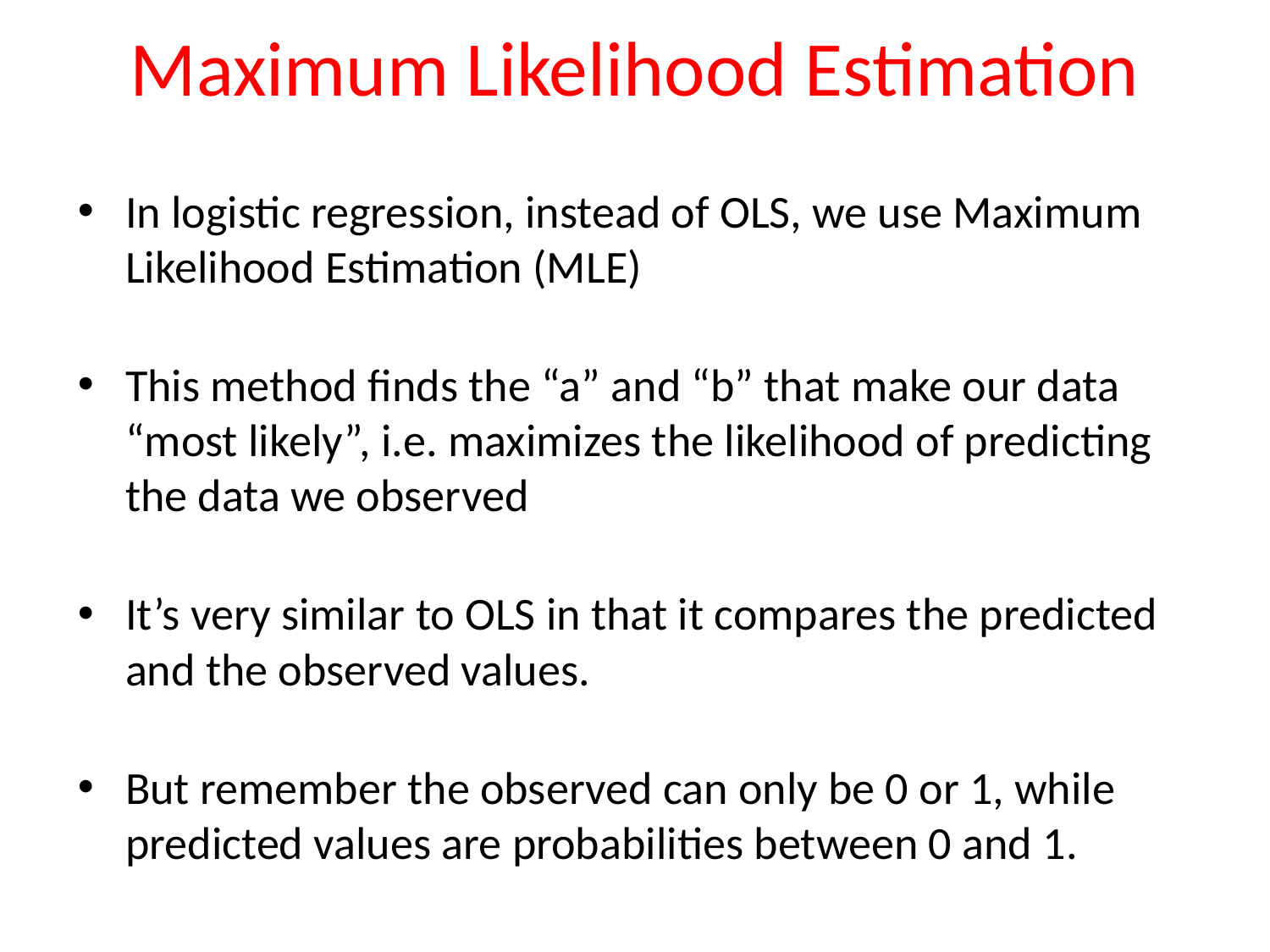

# Maximum Likelihood Estimation
In logistic regression, instead of OLS, we use Maximum Likelihood Estimation (MLE)

This method finds the “a” and “b” that make our data “most likely”, i.e. maximizes the likelihood of predicting the data we observed

It’s very similar to OLS in that it compares the predicted and the observed values.

But remember the observed can only be 0 or 1, while predicted values are probabilities between 0 and 1.